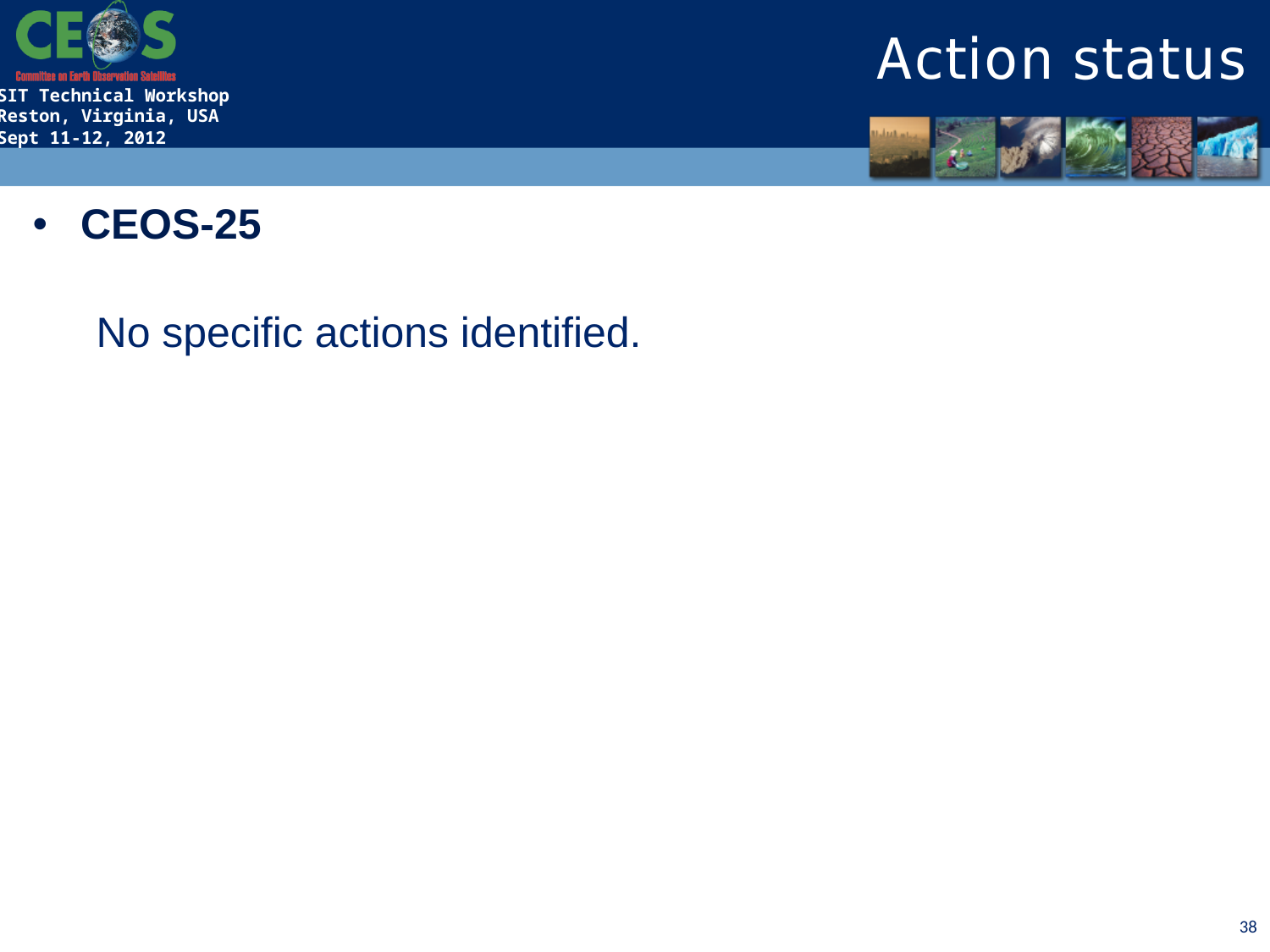

Action status
CEOS-25

No specific actions identified.
38